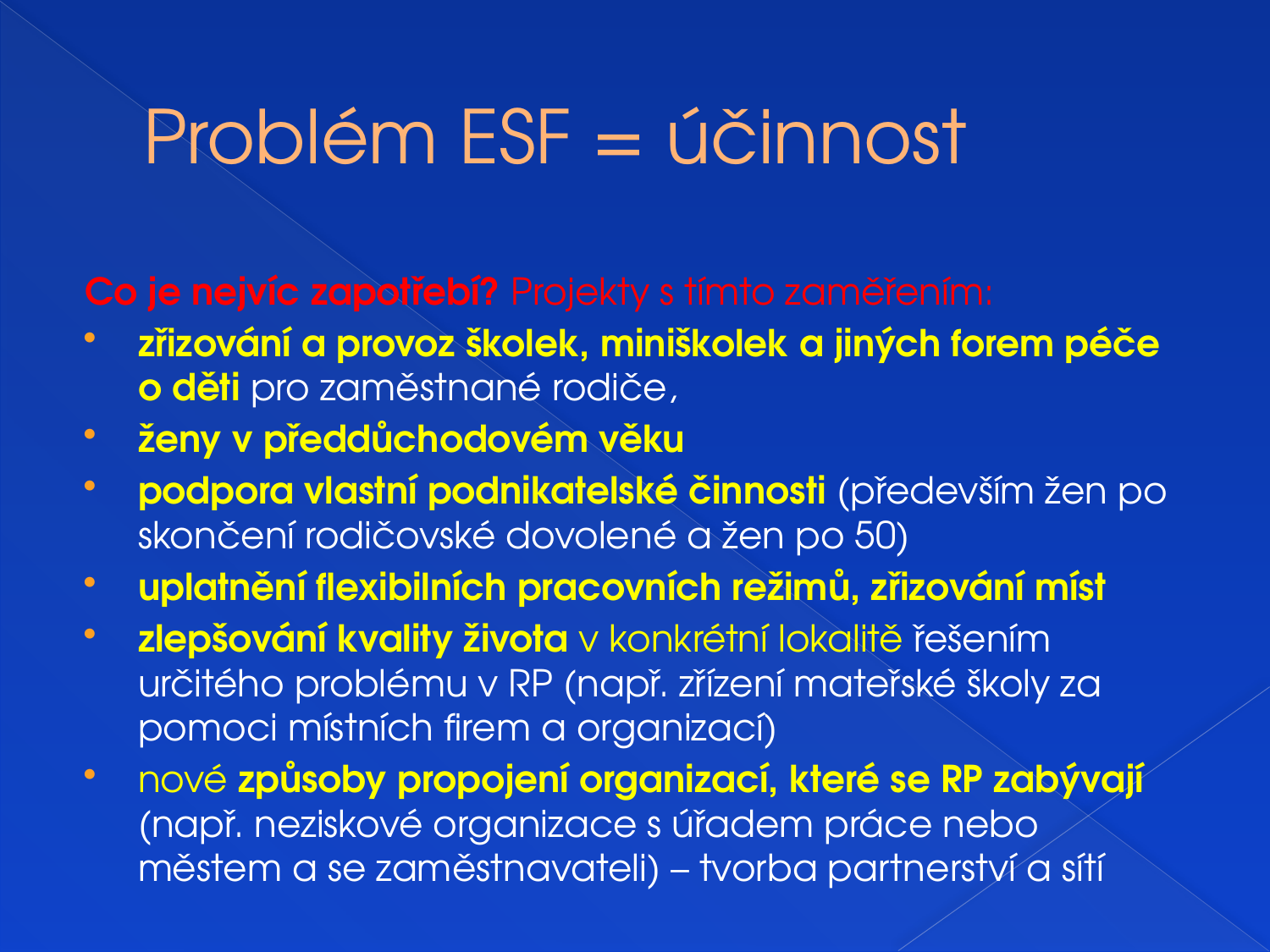

# Problém ESF = účinnost
Co je nejvíc zapotřebí? Projekty s tímto zaměřením:
zřizování a provoz školek, miniškolek a jiných forem péče o děti pro zaměstnané rodiče,
ženy v předdůchodovém věku
podpora vlastní podnikatelské činnosti (především žen po skončení rodičovské dovolené a žen po 50)
uplatnění flexibilních pracovních režimů, zřizování míst
zlepšování kvality života v konkrétní lokalitě řešením určitého problému v RP (např. zřízení mateřské školy za pomoci místních firem a organizací)
nové způsoby propojení organizací, které se RP zabývají (např. neziskové organizace s úřadem práce nebo městem a se zaměstnavateli) – tvorba partnerství a sítí